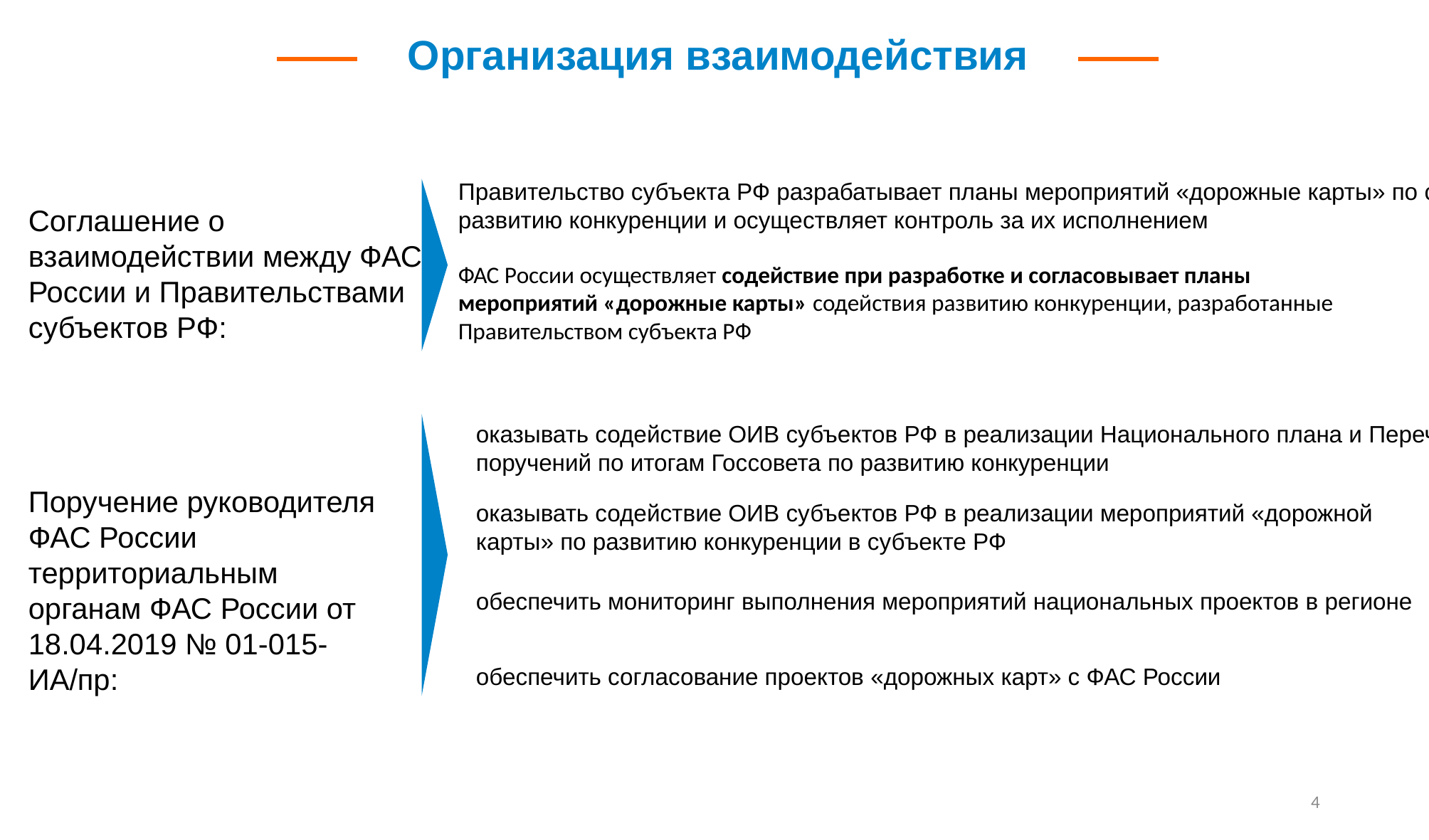

Организация взаимодействия
Правительство субъекта РФ разрабатывает планы мероприятий «дорожные карты» по содействию
развитию конкуренции и осуществляет контроль за их исполнением
Соглашение о взаимодействии между ФАС России и Правительствами субъектов РФ:

ФАС России осуществляет содействие при разработке и согласовывает планы мероприятий «дорожные карты» содействия развитию конкуренции, разработанные Правительством субъекта РФ
оказывать содействие ОИВ субъектов РФ в реализации Национального плана и Перечня
поручений по итогам Госсовета по развитию конкуренции
Поручение руководителя ФАС России территориальным органам ФАС России от 18.04.2019 № 01-015-ИА/пр:
оказывать содействие ОИВ субъектов РФ в реализации мероприятий «дорожной карты» по развитию конкуренции в субъекте РФ

обеспечить мониторинг выполнения мероприятий национальных проектов в регионе
обеспечить согласование проектов «дорожных карт» с ФАС России
4